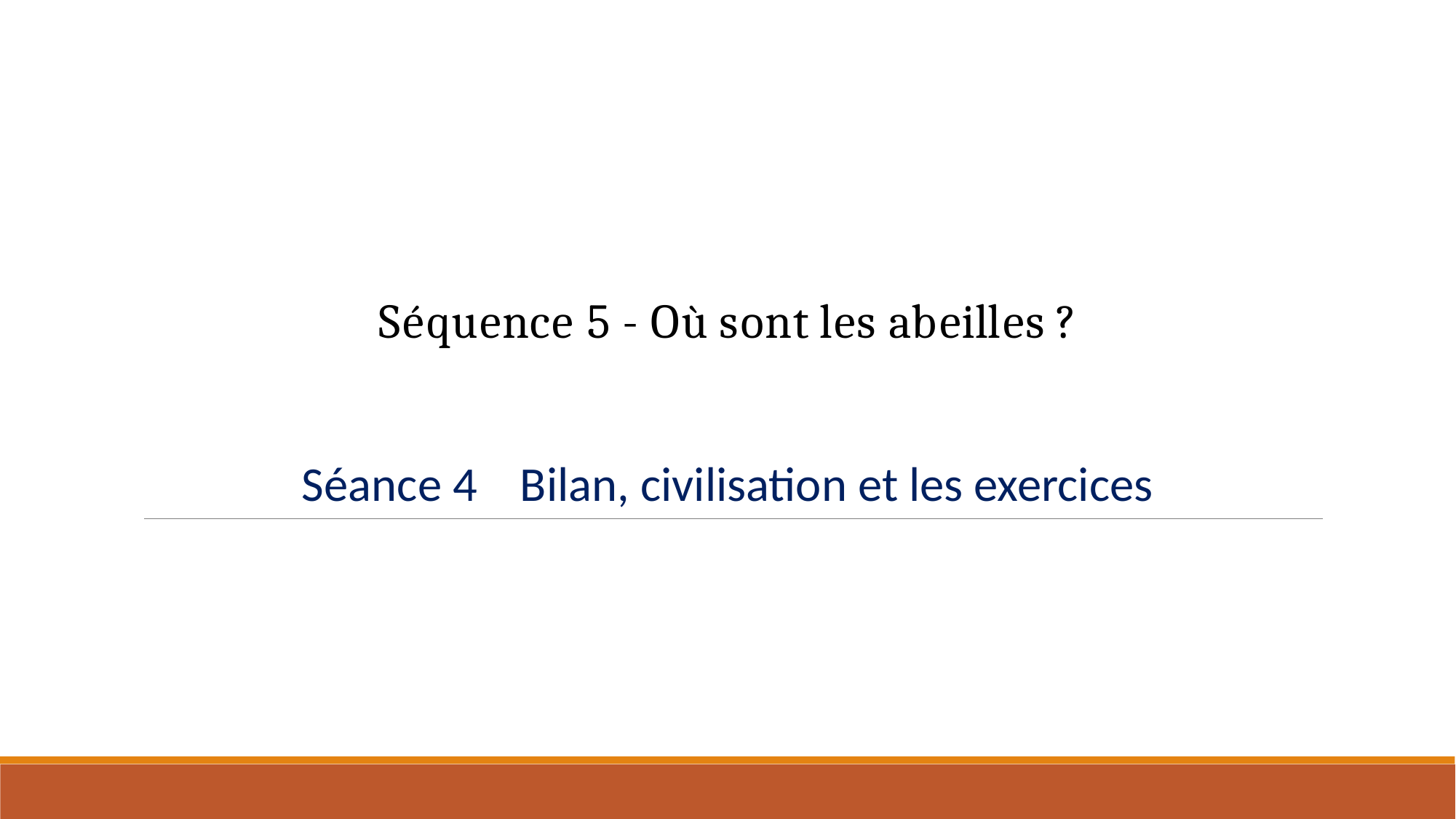

Séquence 5 - Où sont les abeilles ?
Séance 4	Bilan, civilisation et les exercices